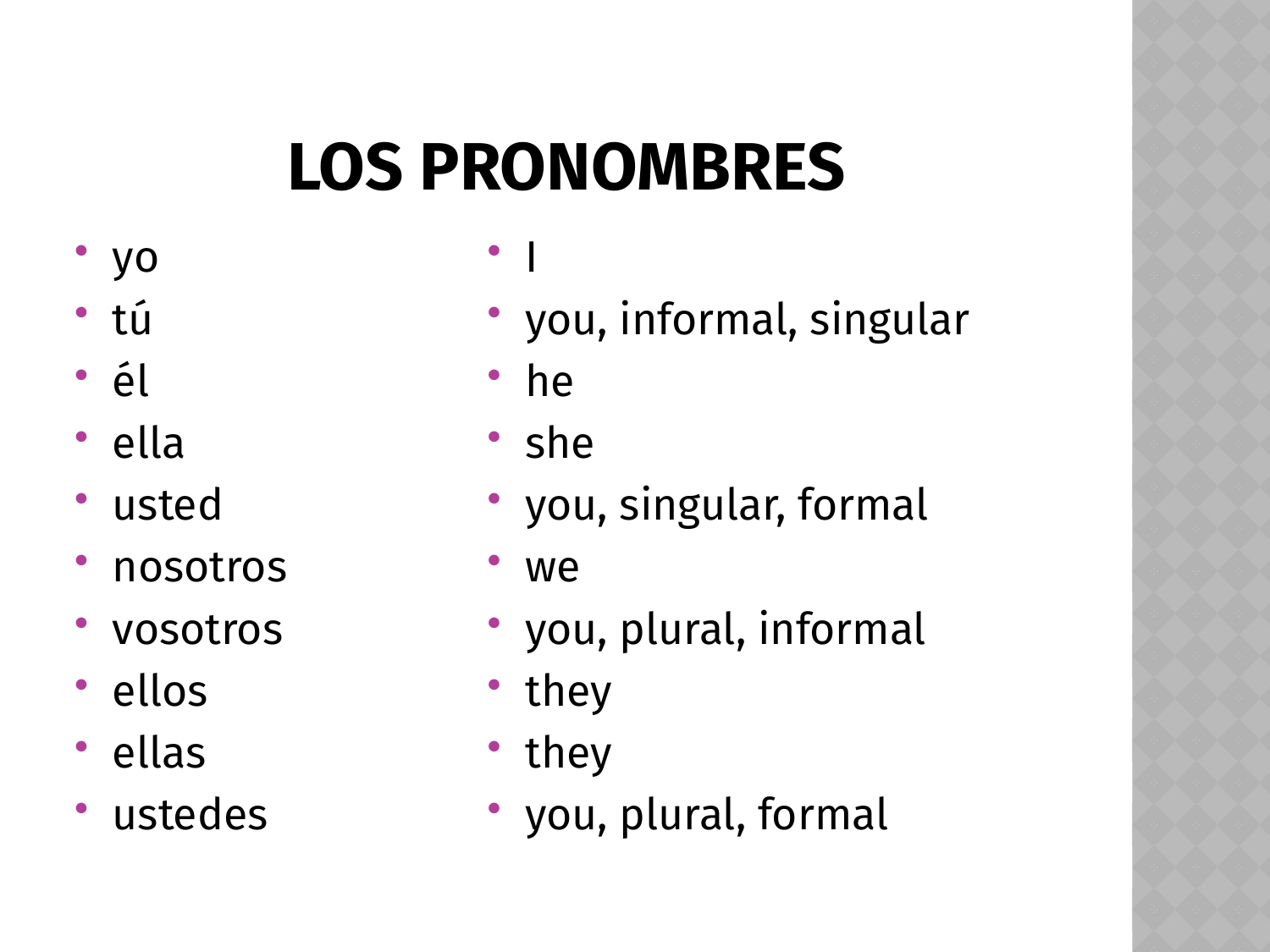

# Los Pronombres
yo
tú
él
ella
usted
nosotros
vosotros
ellos
ellas
ustedes
I
you, informal, singular
he
she
you, singular, formal
we
you, plural, informal
they
they
you, plural, formal